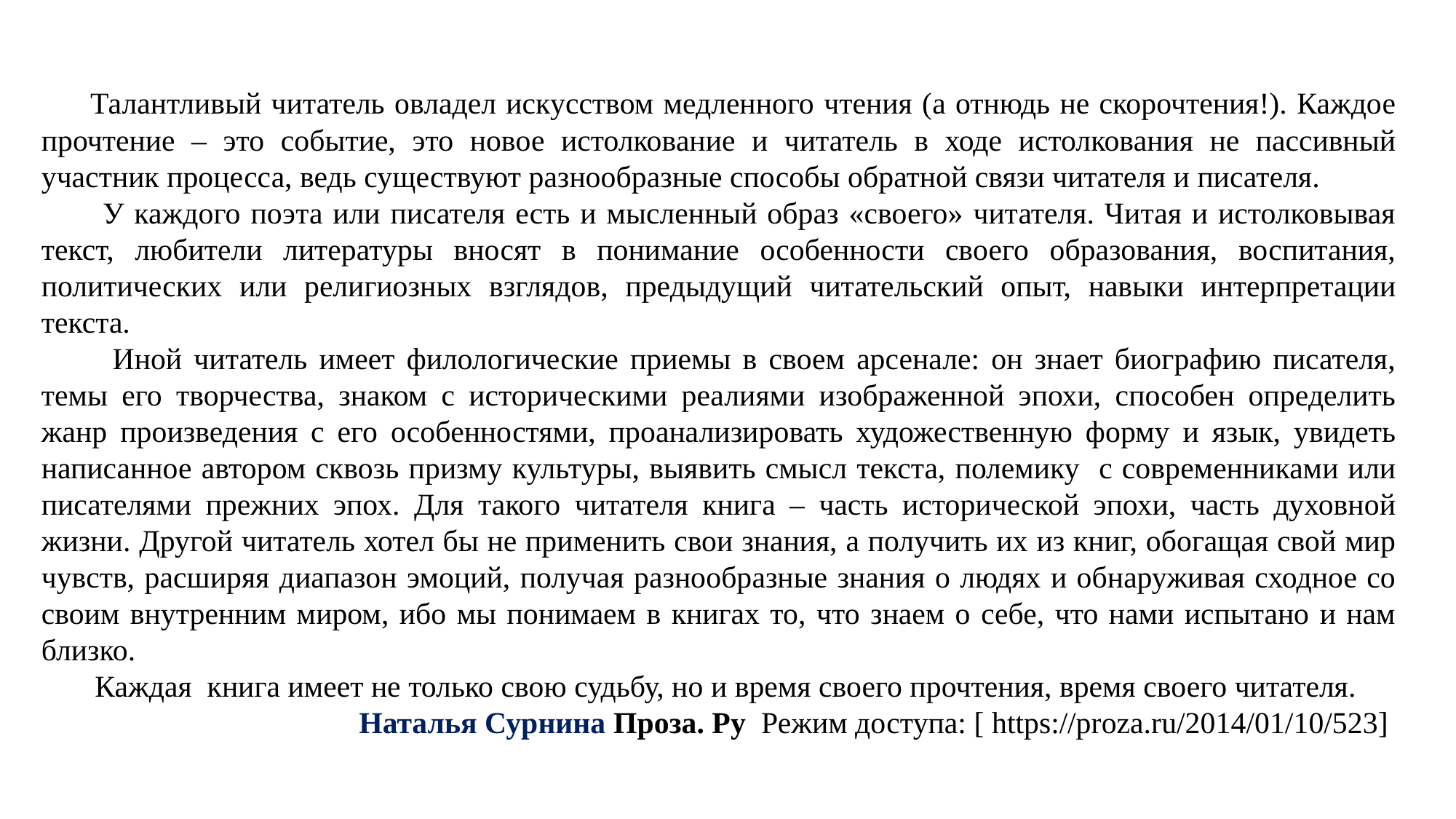

Талантливый читатель овладел искусством медленного чтения (а отнюдь не скорочтения!). Каждое прочтение – это событие, это новое истолкование и читатель в ходе истолкования не пассивный участник процесса, ведь существуют разнообразные способы обратной связи читателя и писателя.
      У каждого поэта или писателя есть и мысленный образ «своего» читателя. Читая и истолковывая текст, любители литературы вносят в понимание особенности своего образования, воспитания, политических или религиозных взглядов, предыдущий читательский опыт, навыки интерпретации текста.
      Иной читатель имеет филологические приемы в своем арсенале: он знает биографию писателя, темы его творчества, знаком с историческими реалиями изображенной эпохи, способен определить жанр произведения с его особенностями, проанализировать художественную форму и язык, увидеть написанное автором сквозь призму культуры, выявить смысл текста, полемику  с современниками или писателями прежних эпох. Для такого читателя книга – часть исторической эпохи, часть духовной жизни. Другой читатель хотел бы не применить свои знания, а получить их из книг, обогащая свой мир чувств, расширяя диапазон эмоций, получая разнообразные знания о людях и обнаруживая сходное со своим внутренним миром, ибо мы понимаем в книгах то, что знаем о себе, что нами испытано и нам близко.
       Каждая  книга имеет не только свою судьбу, но и время своего прочтения, время своего читателя.
Наталья Сурнина Проза. Ру  Режим доступа: [ https://proza.ru/2014/01/10/523]